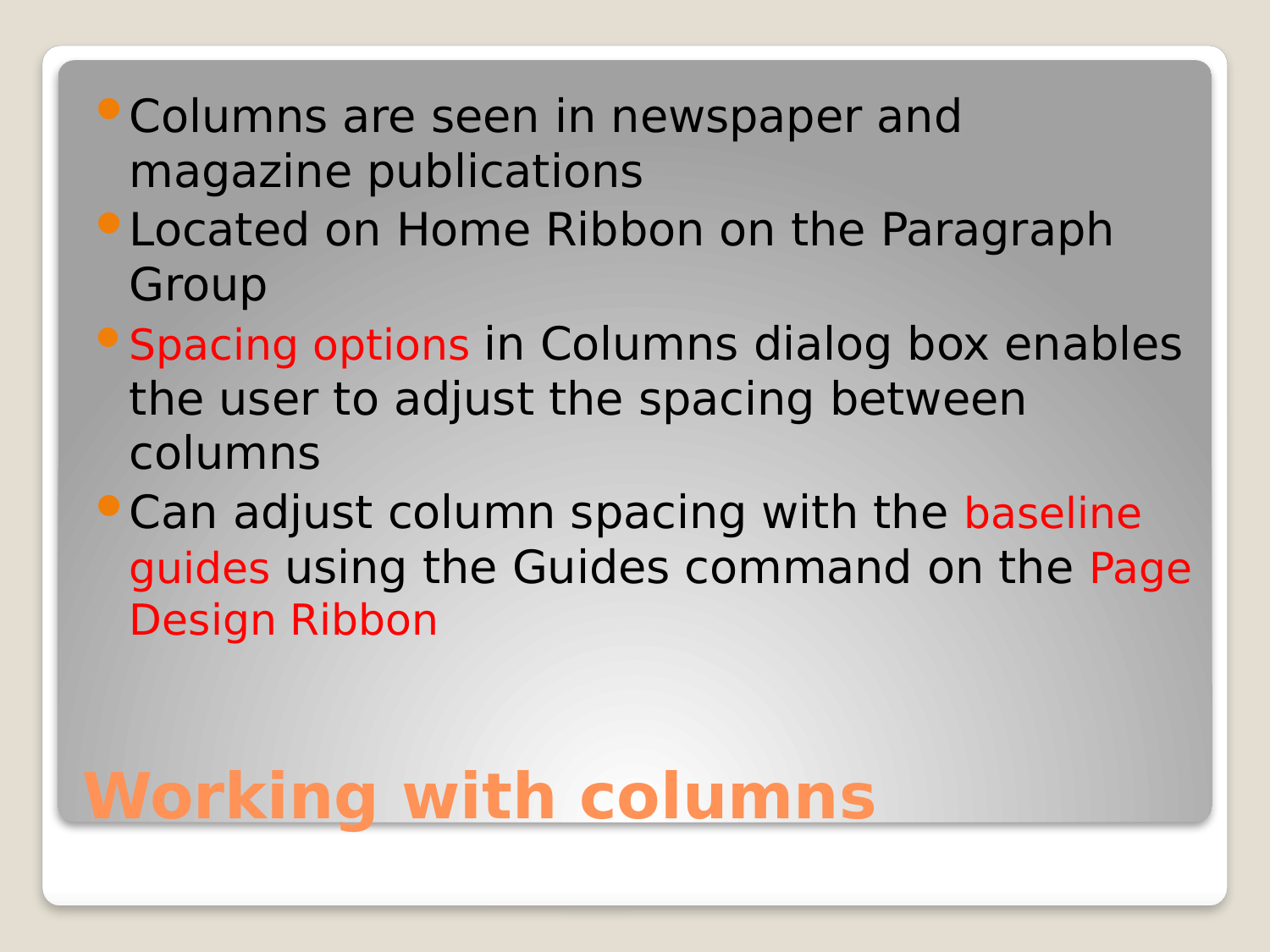

Columns are seen in newspaper and magazine publications
Located on Home Ribbon on the Paragraph Group
Spacing options in Columns dialog box enables the user to adjust the spacing between columns
Can adjust column spacing with the baseline guides using the Guides command on the Page Design Ribbon
# Working with columns